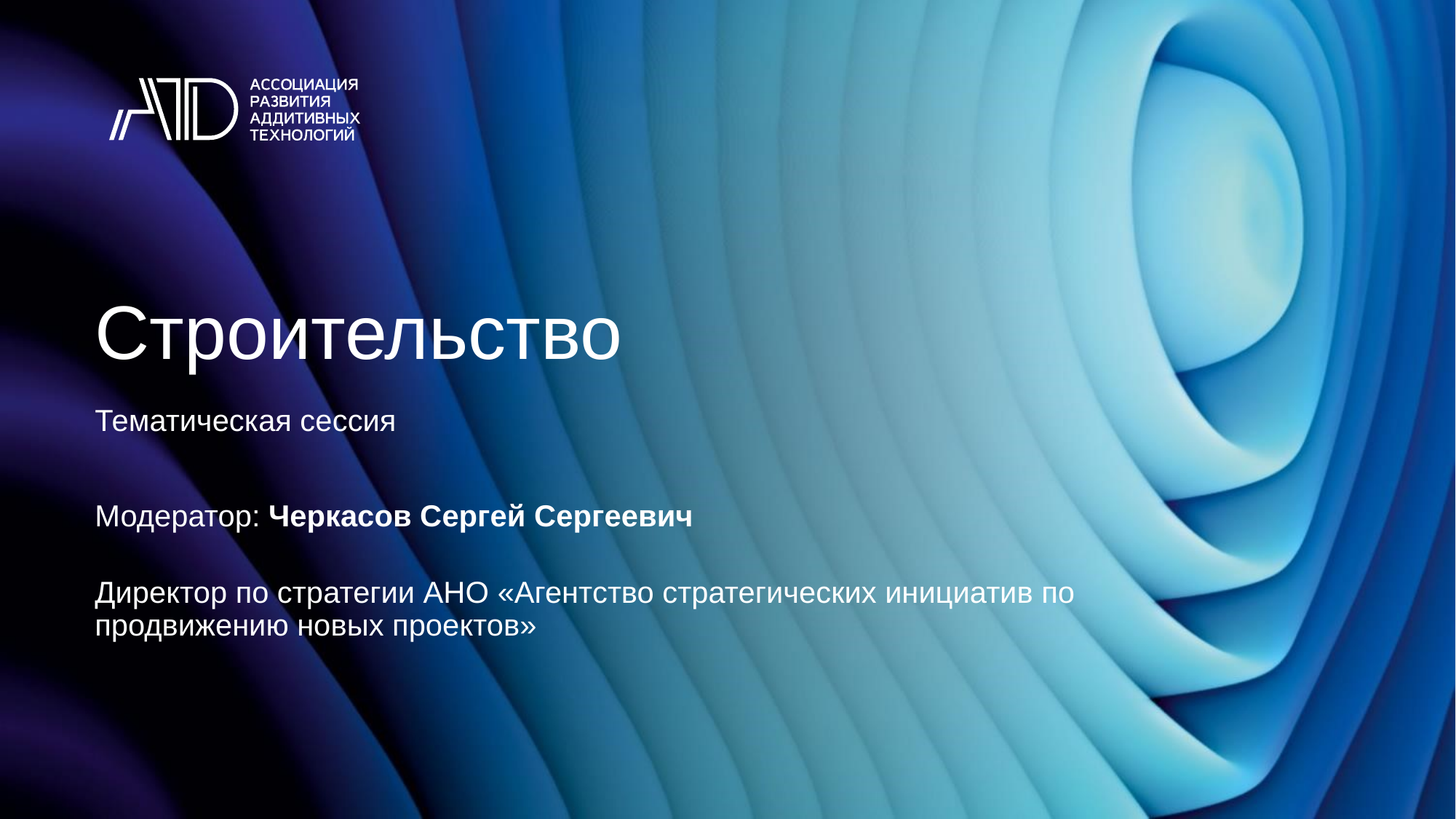

# Строительство
Тематическая сессия

Модератор: Черкасов Сергей Сергеевич

Директор по стратегии АНО «Агентство стратегических инициатив по продвижению новых проектов»